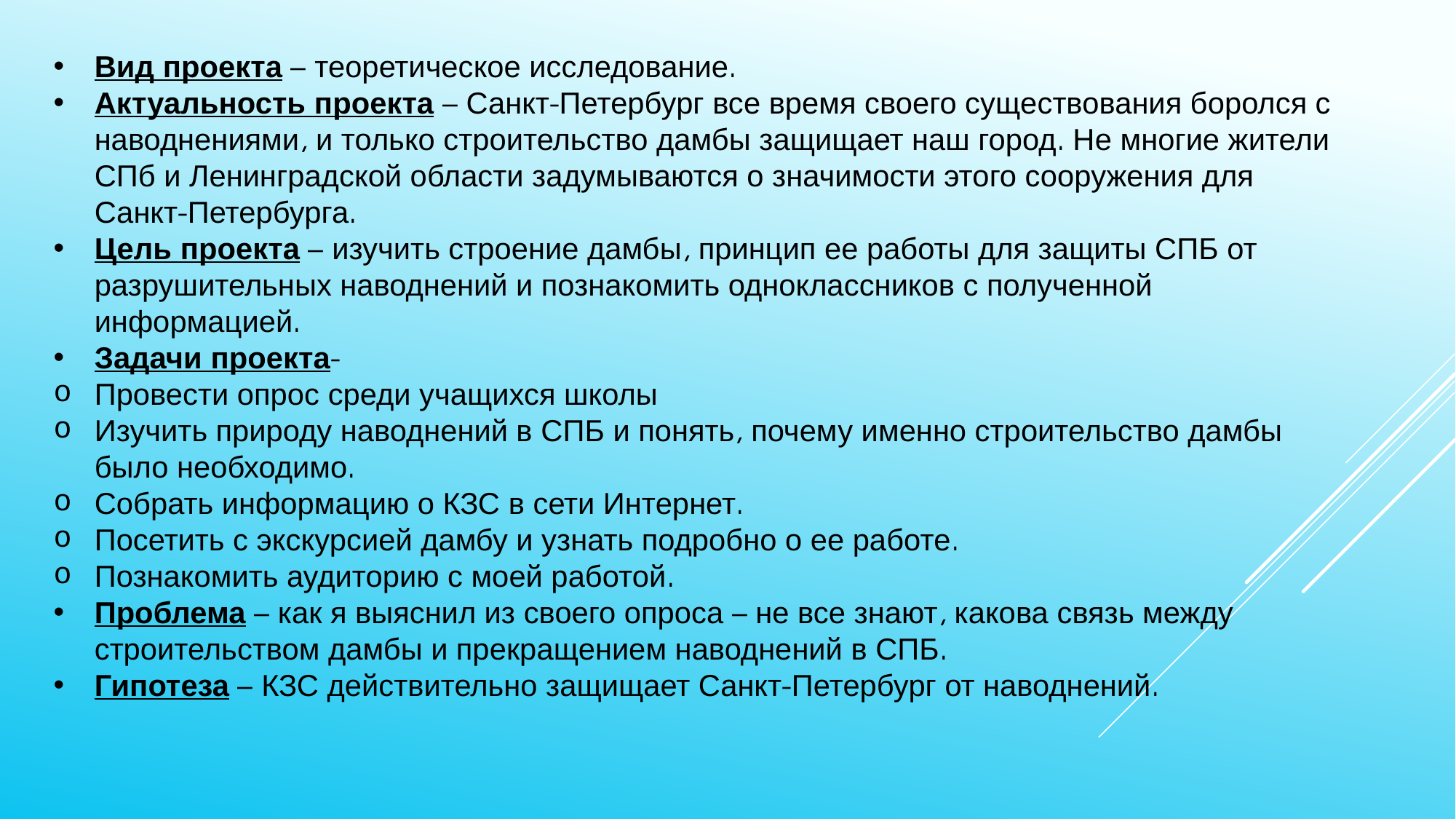

Вид проекта – теоретическое исследование.
Актуальность проекта – Санкт-Петербург все время своего существования боролся с наводнениями, и только строительство дамбы защищает наш город. Не многие жители СПб и Ленинградской области задумываются о значимости этого сооружения для Санкт-Петербурга.
Цель проекта – изучить строение дамбы, принцип ее работы для защиты СПБ от разрушительных наводнений и познакомить одноклассников с полученной информацией.
Задачи проекта-
Провести опрос среди учащихся школы
Изучить природу наводнений в СПБ и понять, почему именно строительство дамбы было необходимо.
Собрать информацию о КЗС в сети Интернет.
Посетить с экскурсией дамбу и узнать подробно о ее работе.
Познакомить аудиторию с моей работой.
Проблема – как я выяснил из своего опроса – не все знают, какова связь между строительством дамбы и прекращением наводнений в СПБ.
Гипотеза – КЗС действительно защищает Санкт-Петербург от наводнений.